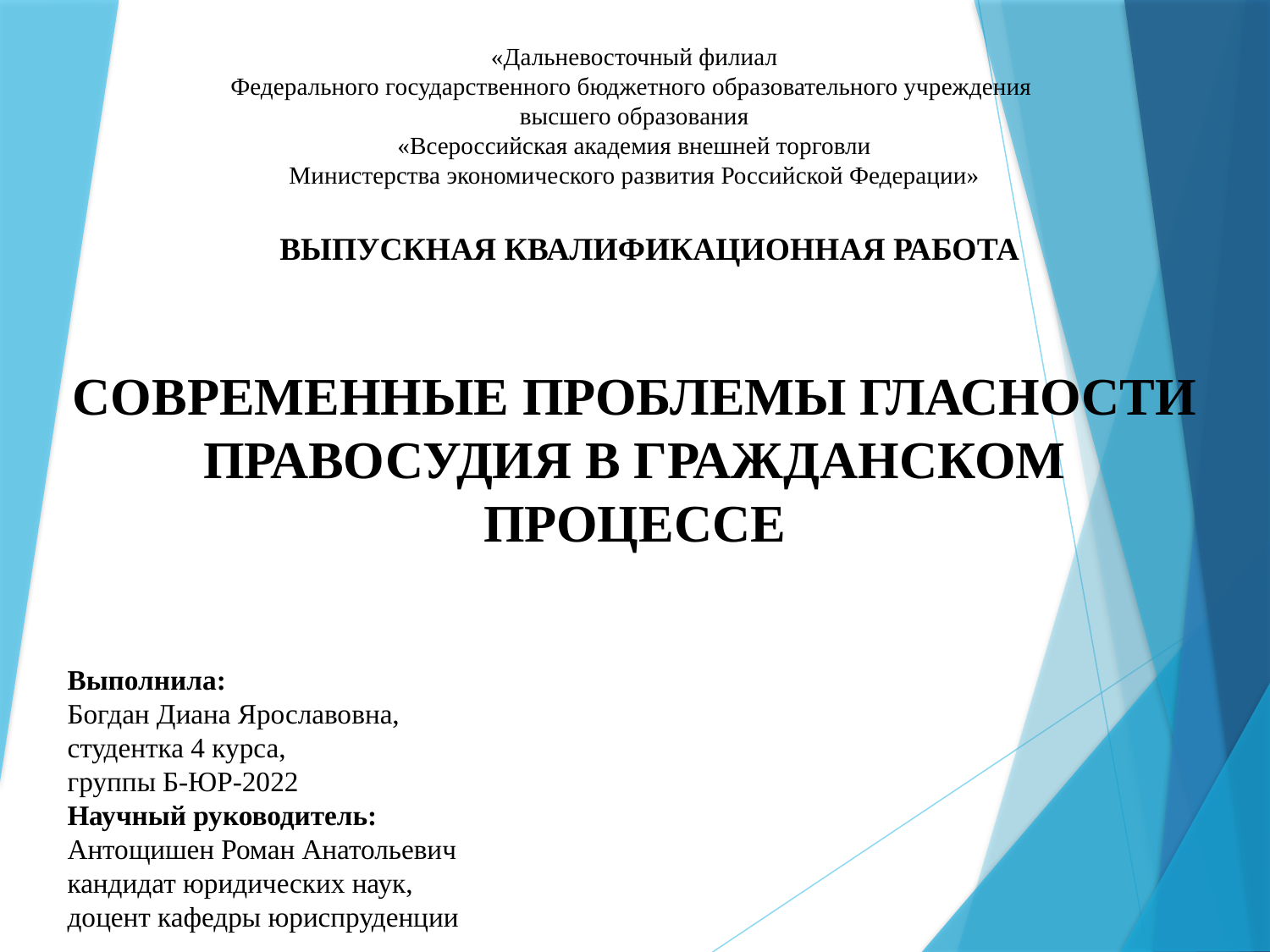

«Дальневосточный филиал
Федерального государственного бюджетного образовательного учреждения
высшего образования
«Всероссийская академия внешней торговли
Министерства экономического развития Российской Федерации»
ВЫПУСКНАЯ КВАЛИФИКАЦИОННАЯ РАБОТА
СОВРЕМЕННЫЕ ПРОБЛЕМЫ ГЛАСНОСТИ ПРАВОСУДИЯ В ГРАЖДАНСКОМ ПРОЦЕССЕ
Выполнила:
Богдан Диана Ярославовна,
студентка 4 курса,
группы Б-ЮР-2022
Научный руководитель:
Антощишен Роман Анатольевич
кандидат юридических наук,
доцент кафедры юриспруденции